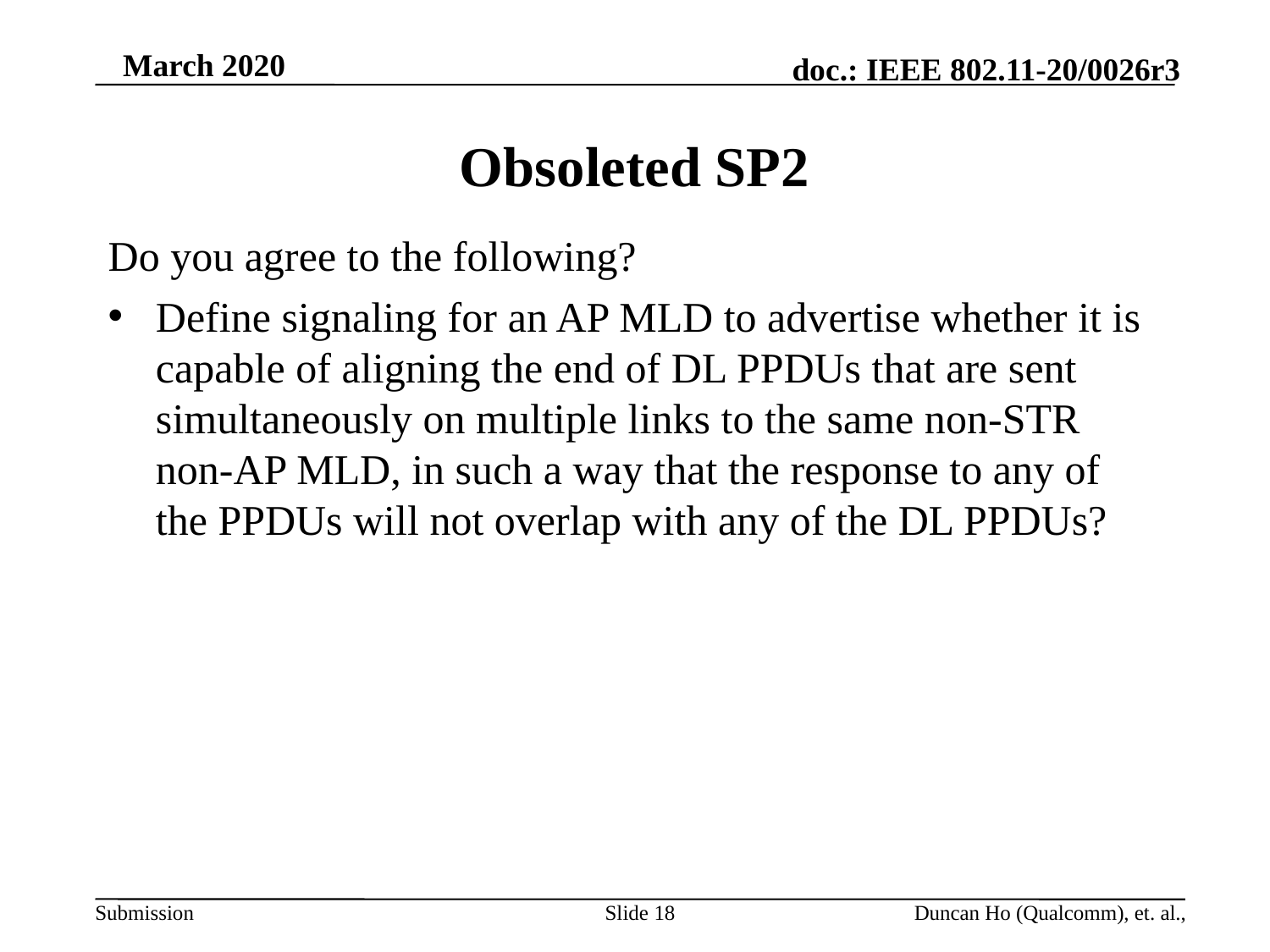

# Obsoleted SP2
Do you agree to the following?
Define signaling for an AP MLD to advertise whether it is capable of aligning the end of DL PPDUs that are sent simultaneously on multiple links to the same non-STR non-AP MLD, in such a way that the response to any of the PPDUs will not overlap with any of the DL PPDUs?
Slide 18
Duncan Ho (Qualcomm), et. al.,